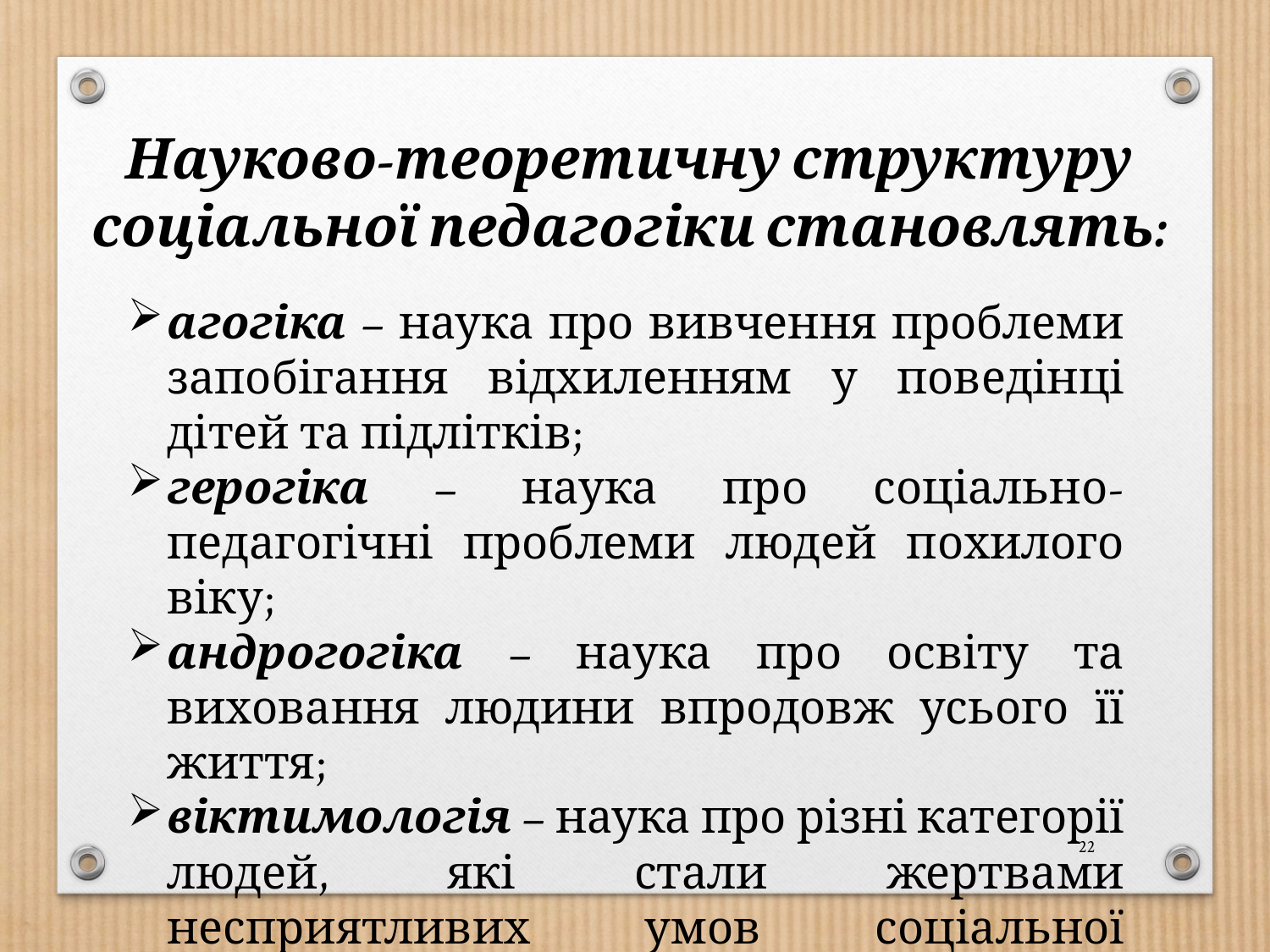

Науково-теоретичну структуру
соціальної педагогіки становлять:

агогіка – наука про вивчення проблеми запобігання відхиленням у поведінці дітей та підлітків;
герогіка – наука про соціально-педагогічні проблеми людей похилого віку;
андрогогіка – наука про освіту та виховання людини впродовж усього її життя;
віктимологія – наука про різні категорії людей, які стали жертвами несприятливих умов соціальної організації та насильства.
22